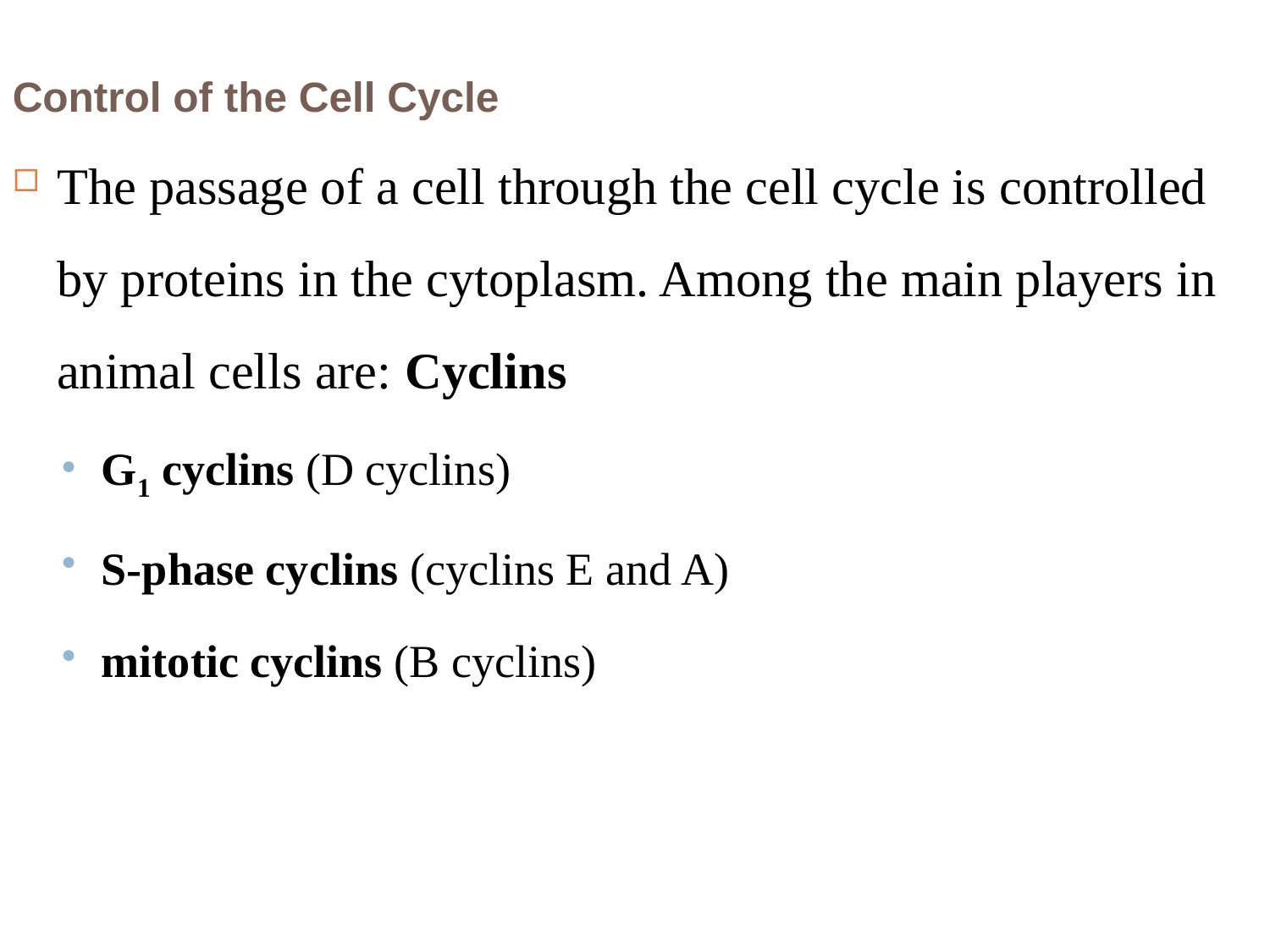

Control of the Cell Cycle
The passage of a cell through the cell cycle is controlled by proteins in the cytoplasm. Among the main players in animal cells are: Cyclins
G1 cyclins (D cyclins)
S-phase cyclins (cyclins E and A)
mitotic cyclins (B cyclins)